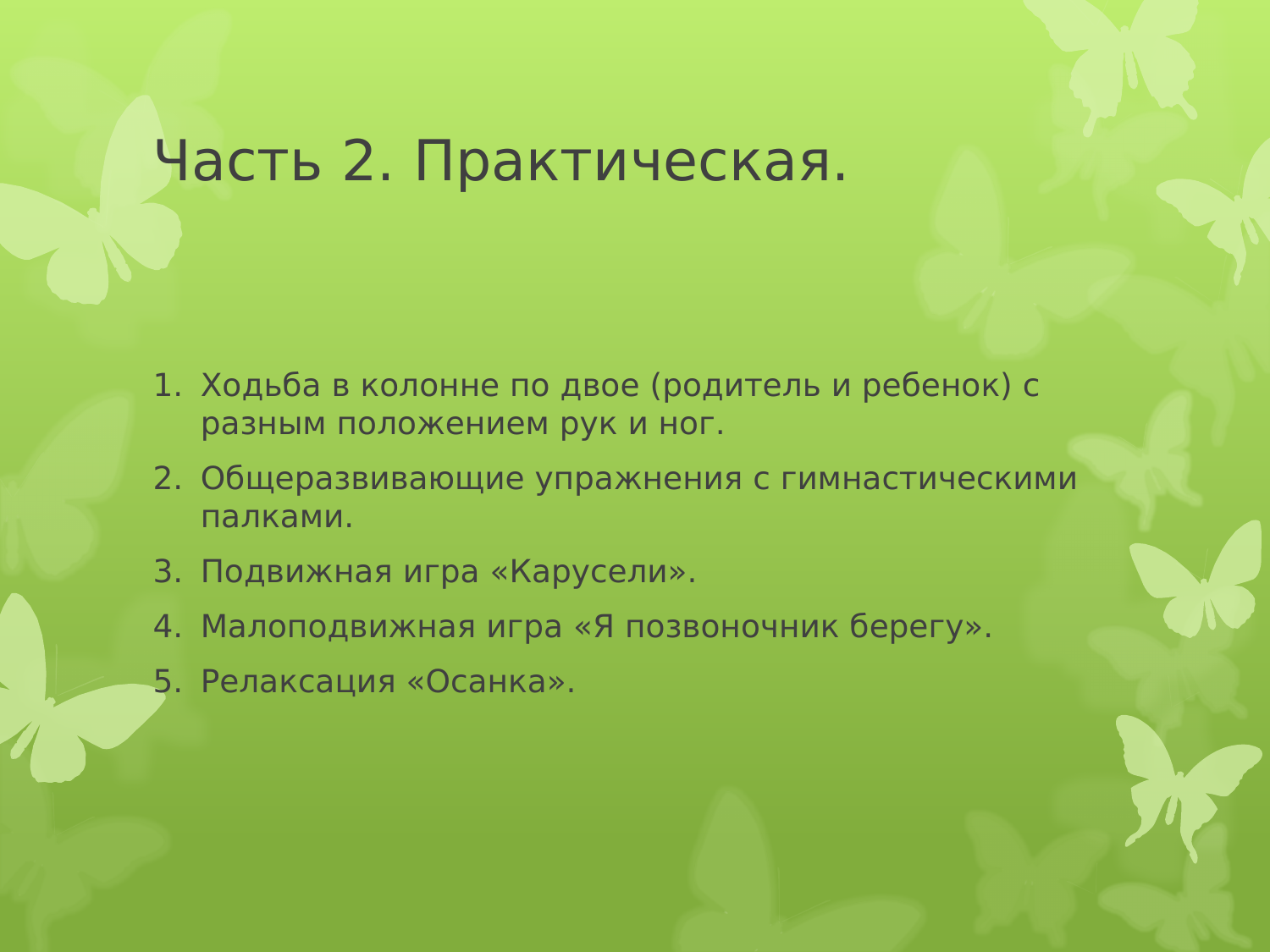

# Часть 2. Практическая.
Ходьба в колонне по двое (родитель и ребенок) с разным положением рук и ног.
Общеразвивающие упражнения с гимнастическими палками.
Подвижная игра «Карусели».
Малоподвижная игра «Я позвоночник берегу».
Релаксация «Осанка».